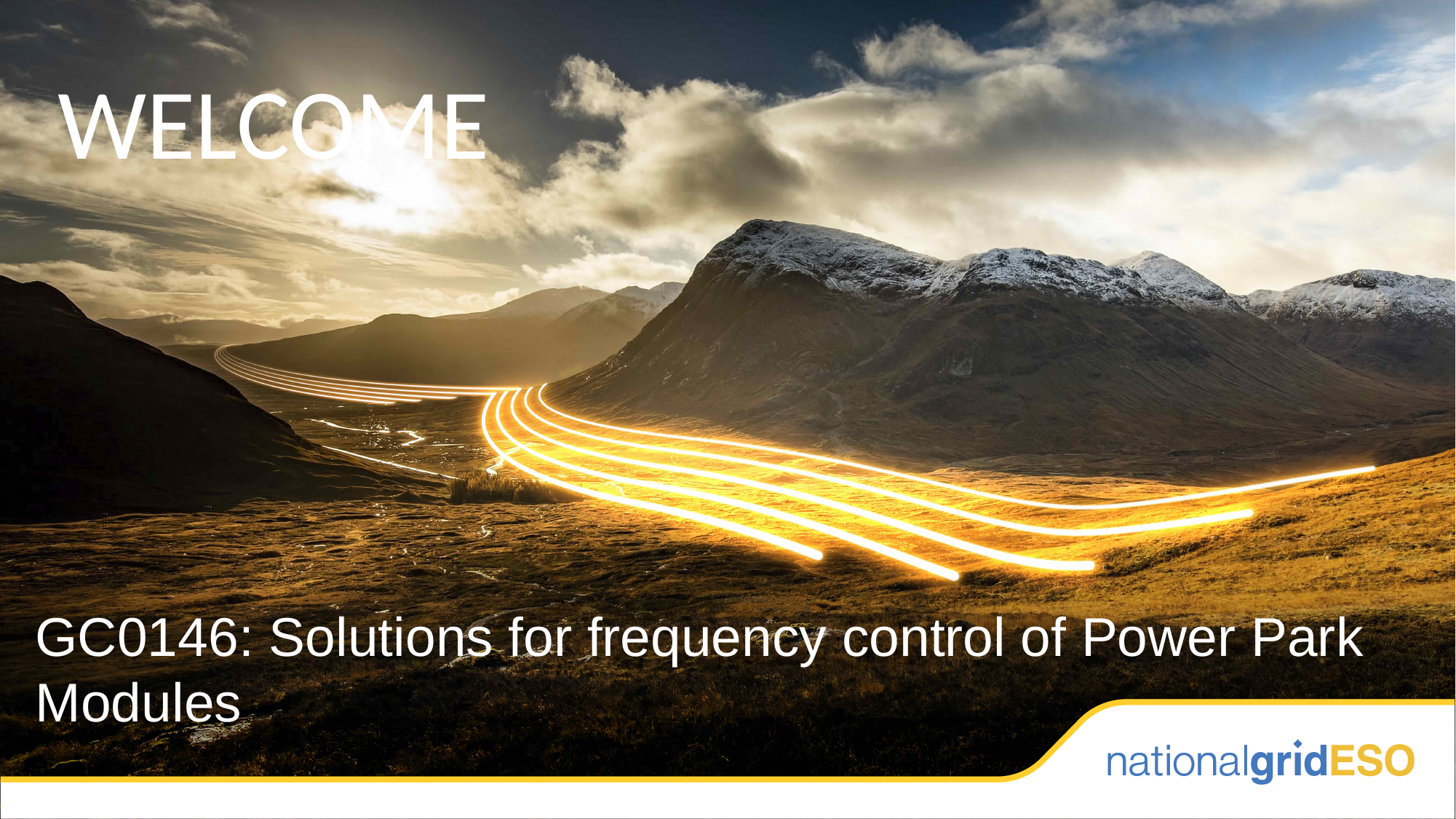

WELCOME
GC0146: Solutions for frequency control of Power Park Modules